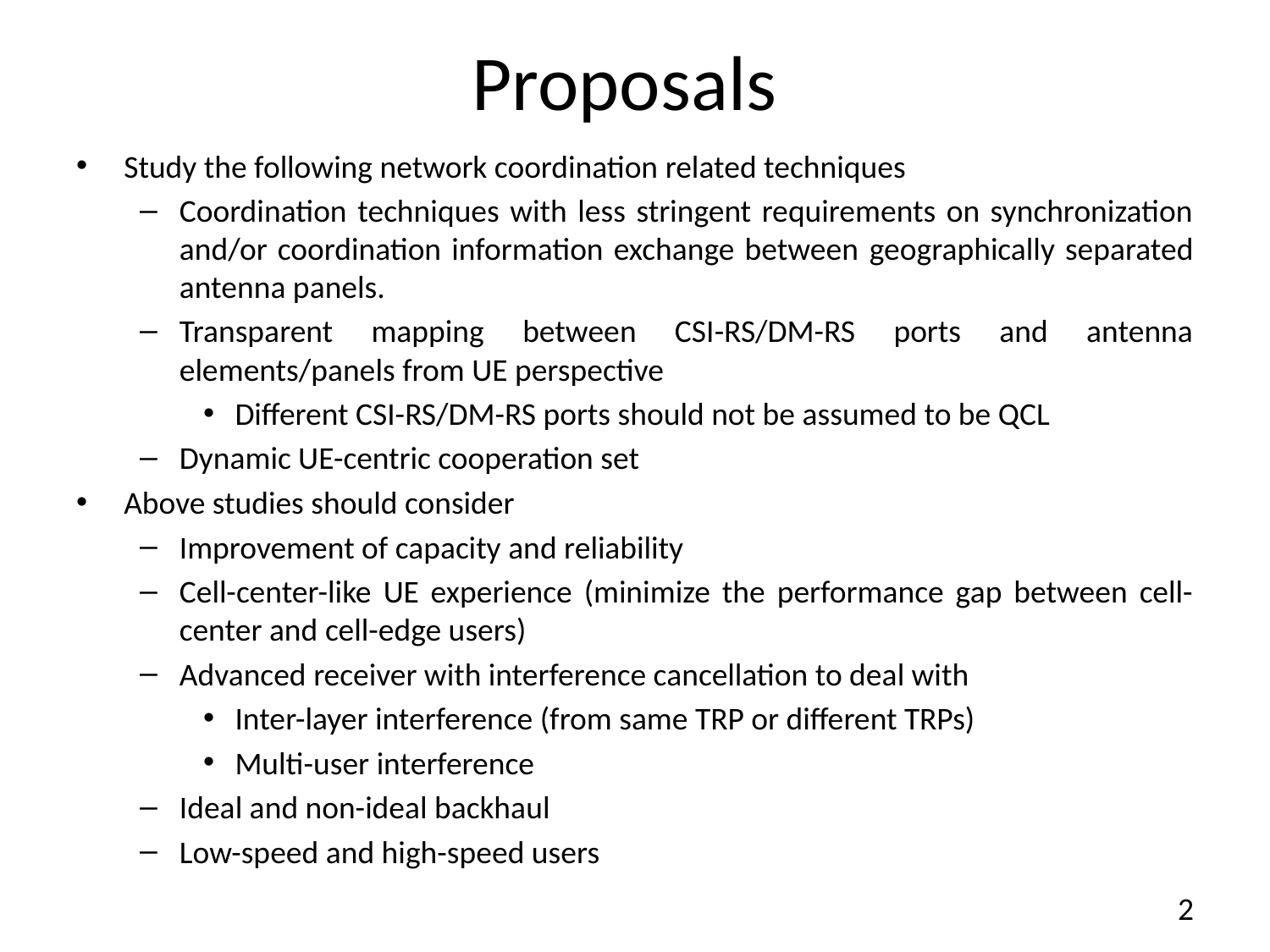

# Proposals

Study the following network coordination related techniques
Coordination techniques with less stringent requirements on synchronization and/or coordination information exchange between geographically separated antenna panels.
Transparent mapping between CSI-RS/DM-RS ports and antenna elements/panels from UE perspective
Different CSI-RS/DM-RS ports should not be assumed to be QCL
Dynamic UE-centric cooperation set
Above studies should consider
Improvement of capacity and reliability
Cell-center-like UE experience (minimize the performance gap between cell-center and cell-edge users)
Advanced receiver with interference cancellation to deal with
Inter-layer interference (from same TRP or different TRPs)
Multi-user interference
Ideal and non-ideal backhaul
Low-speed and high-speed users
2